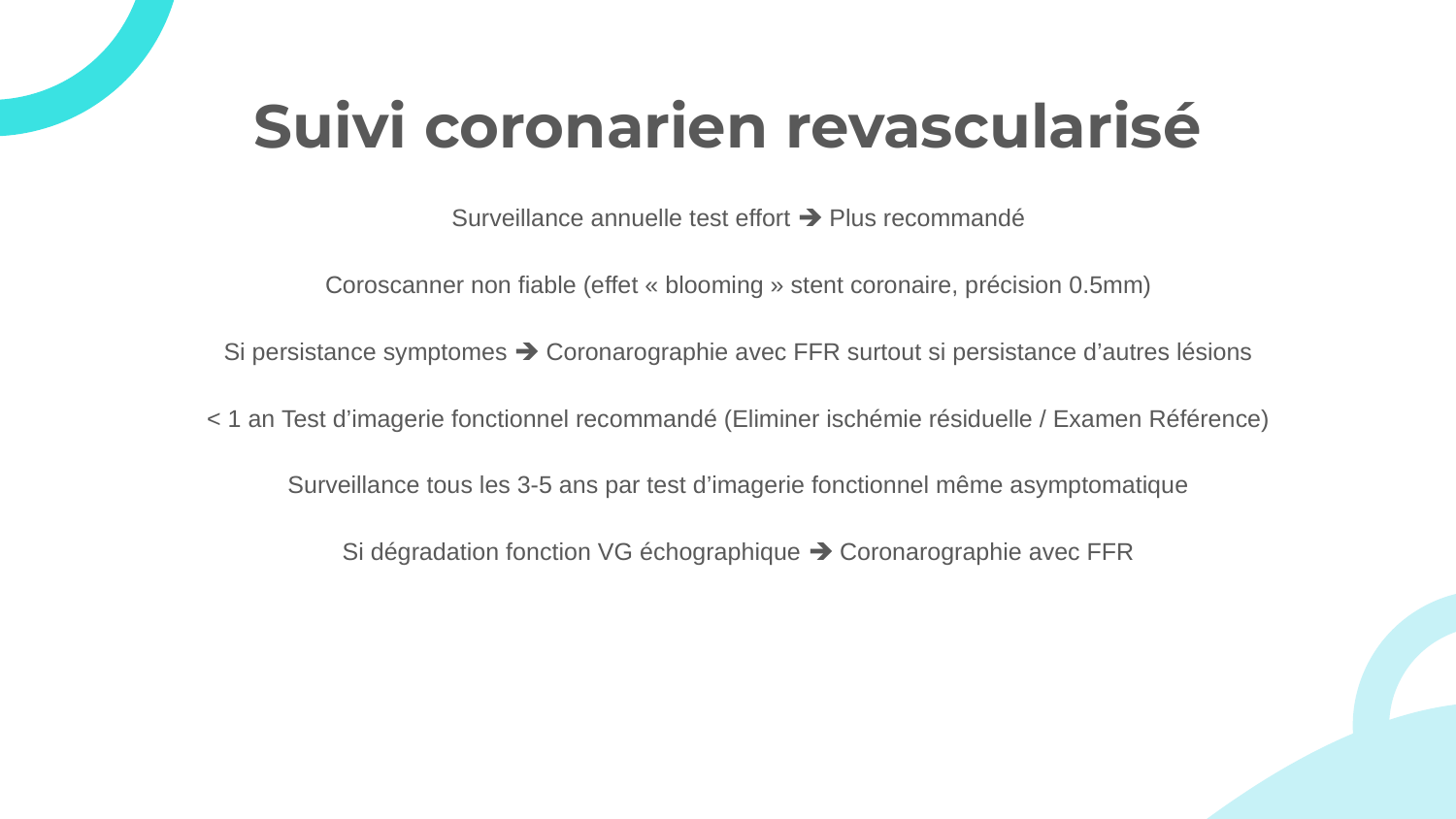

# Suivi coronarien revascularisé
Surveillance annuelle test effort 🡺 Plus recommandé

Coroscanner non fiable (effet « blooming » stent coronaire, précision 0.5mm)

Si persistance symptomes 🡺 Coronarographie avec FFR surtout si persistance d’autres lésions

< 1 an Test d’imagerie fonctionnel recommandé (Eliminer ischémie résiduelle / Examen Référence)

Surveillance tous les 3-5 ans par test d’imagerie fonctionnel même asymptomatique

Si dégradation fonction VG échographique 🡺 Coronarographie avec FFR